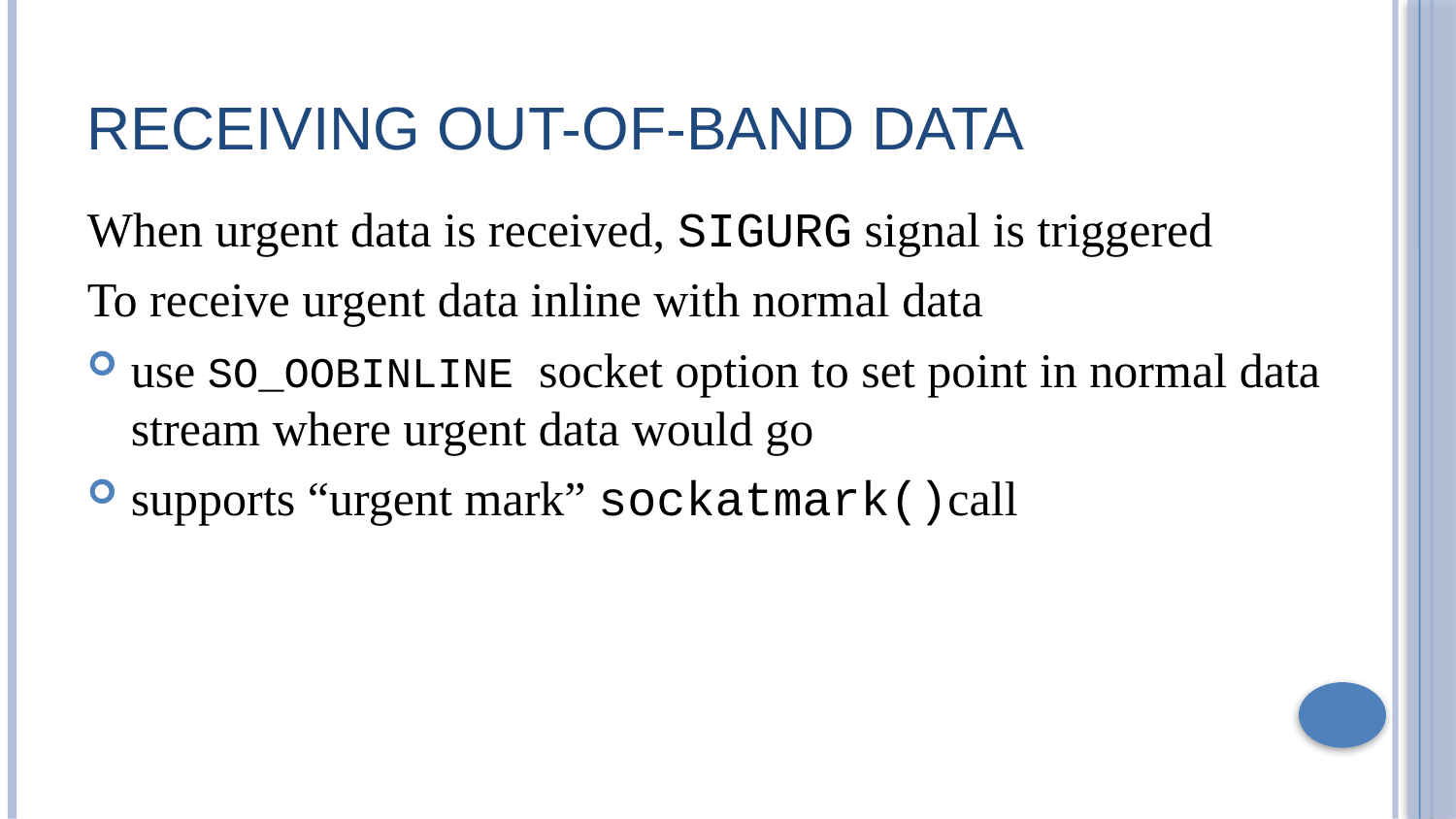

# Receiving Out-of-Band Data
When urgent data is received, SIGURG signal is triggered
To receive urgent data inline with normal data
use SO_OOBINLINE socket option to set point in normal data stream where urgent data would go
supports “urgent mark” sockatmark()call